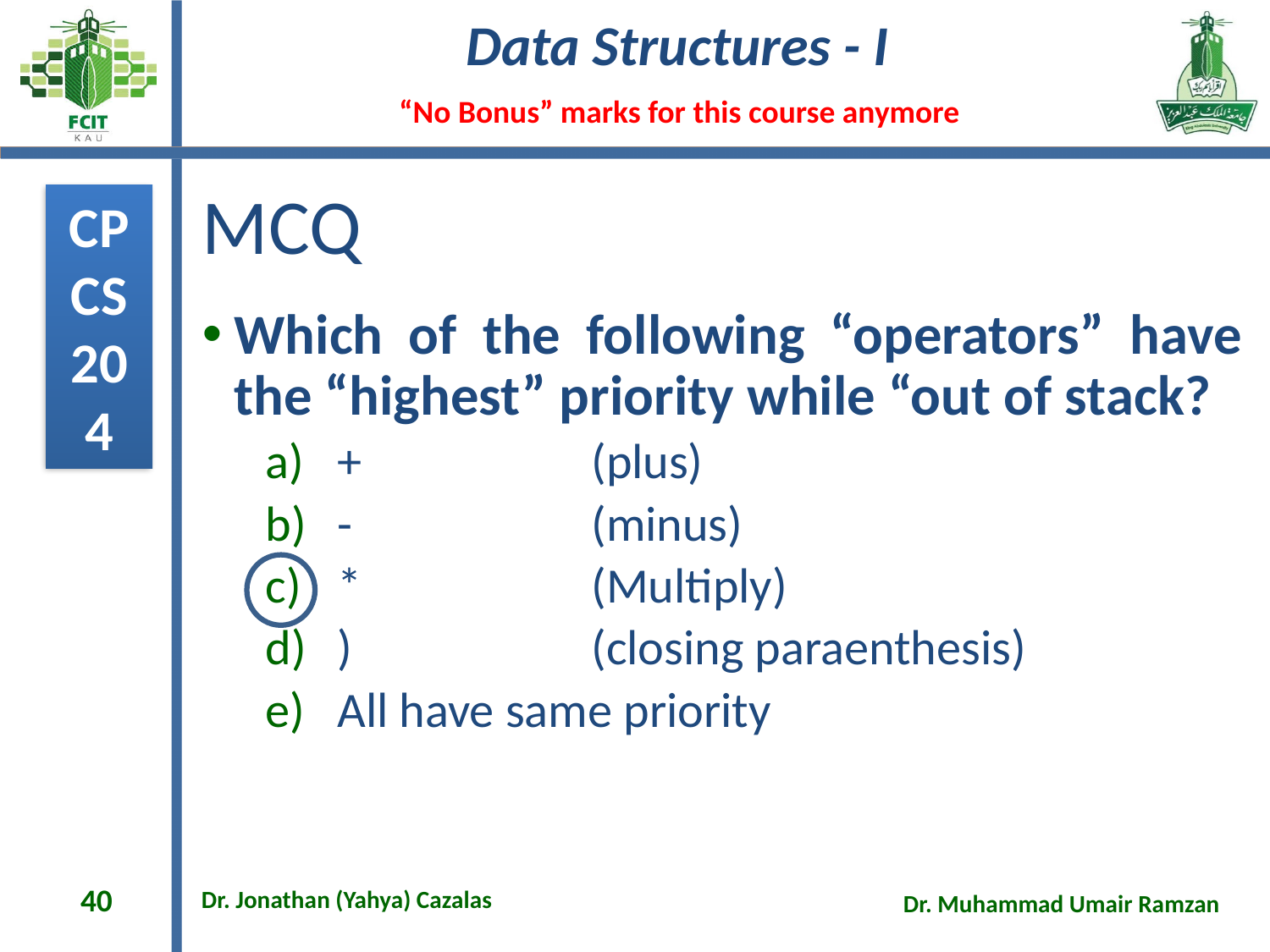

# MCQ
Which of the following “operators” have the “highest” priority while “out of stack?
+ 		(plus)
- 		(minus)
* 		(Multiply)
) 		(closing paraenthesis)
All have same priority

40